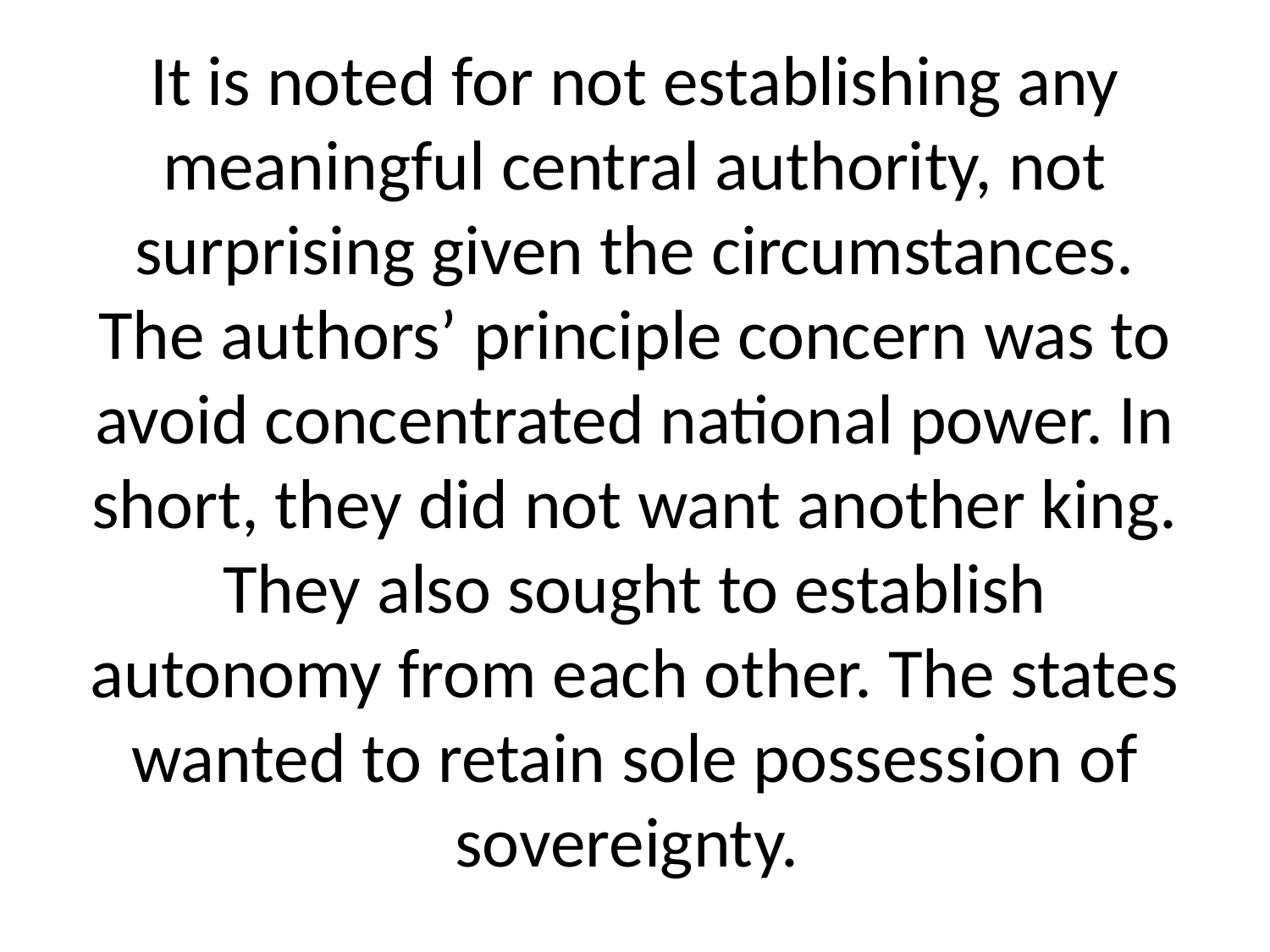

# It is noted for not establishing any meaningful central authority, not surprising given the circumstances. The authors’ principle concern was to avoid concentrated national power. In short, they did not want another king. They also sought to establish autonomy from each other. The states wanted to retain sole possession of sovereignty.